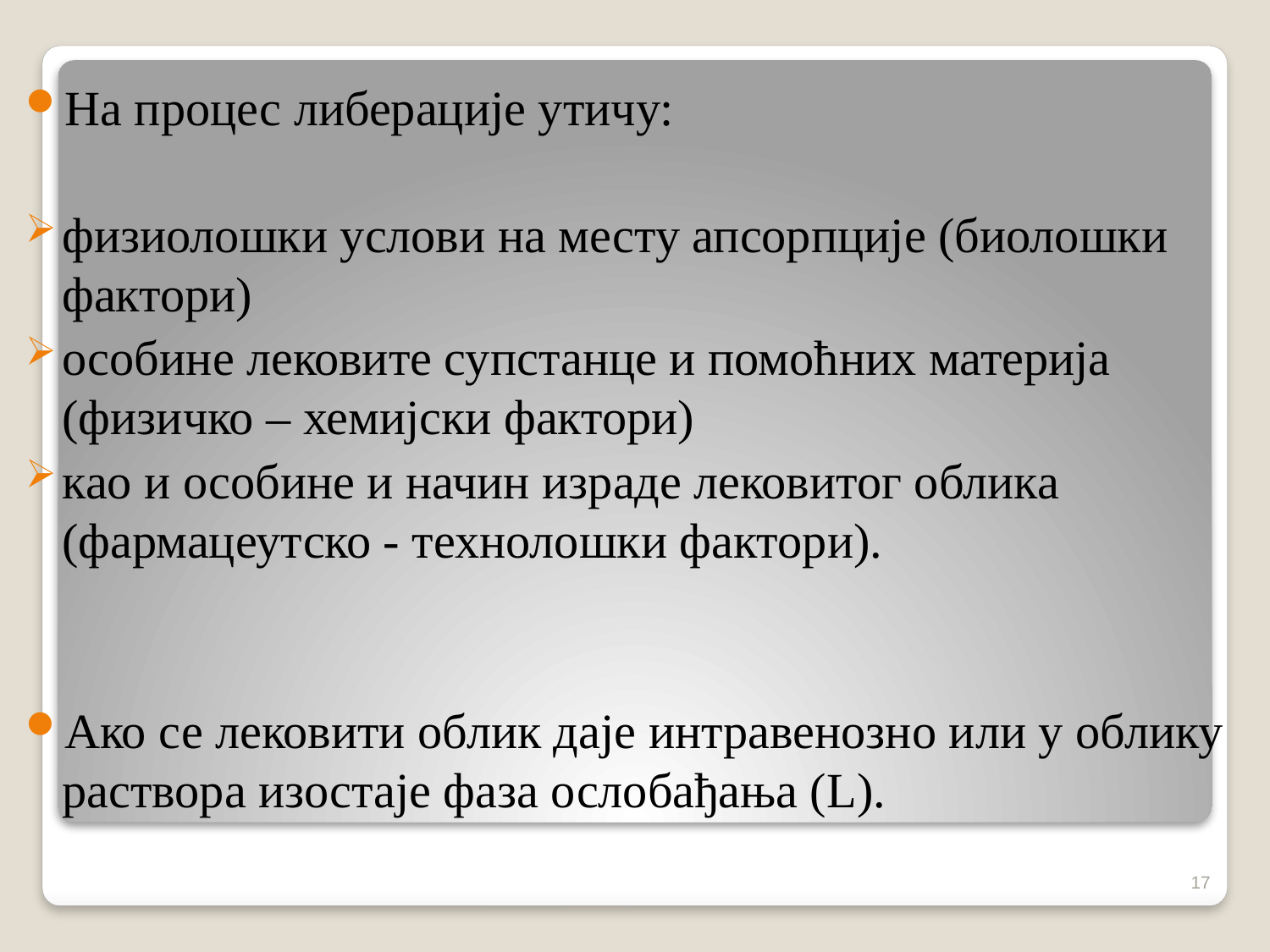

На процес либерације утичу:

физиолошки услови на месту апсорпције (биолошки фактори)
особине лековите супстанце и помоћних материја (физичко – хемијски фактори)
као и особине и начин израде лековитог облика (фармацеутско - технолошки фактори).

Ако се лековити облик даје интравенозно или у облику раствора изостаје фаза ослобађања (L).

17